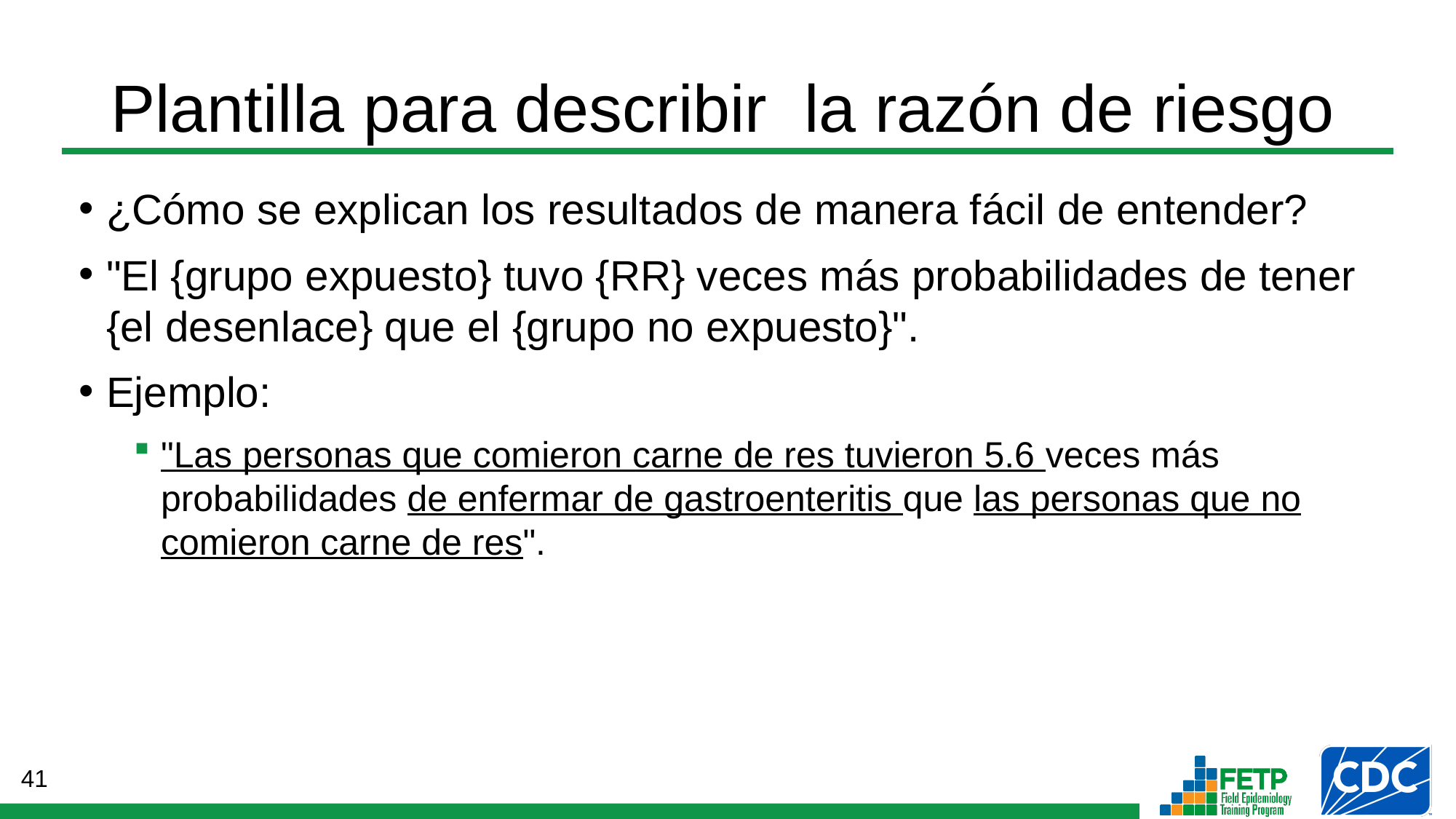

Plantilla para describir  la razón de riesgo
¿Cómo se explican los resultados de manera fácil de entender?
"El {grupo expuesto} tuvo {RR} veces más probabilidades de tener {el desenlace} que el {grupo no expuesto}".
Ejemplo:
"Las personas que comieron carne de res tuvieron 5.6 veces más probabilidades de enfermar de gastroenteritis que las personas que no comieron carne de res".